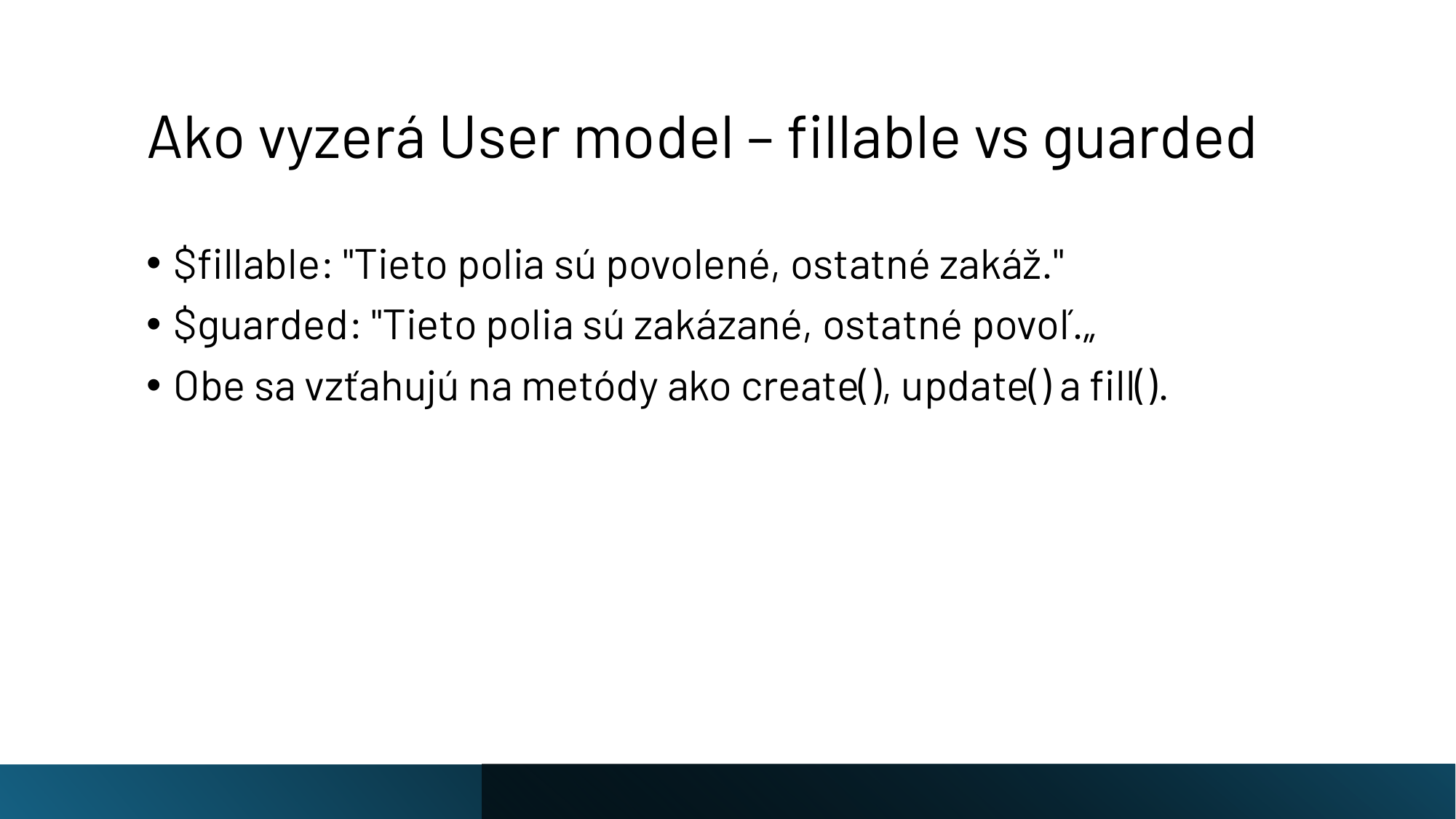

# Ako vyzerá User model – fillable vs guarded
$fillable: "Tieto polia sú povolené, ostatné zakáž."
$guarded: "Tieto polia sú zakázané, ostatné povoľ.„
Obe sa vzťahujú na metódy ako create(), update() a fill().